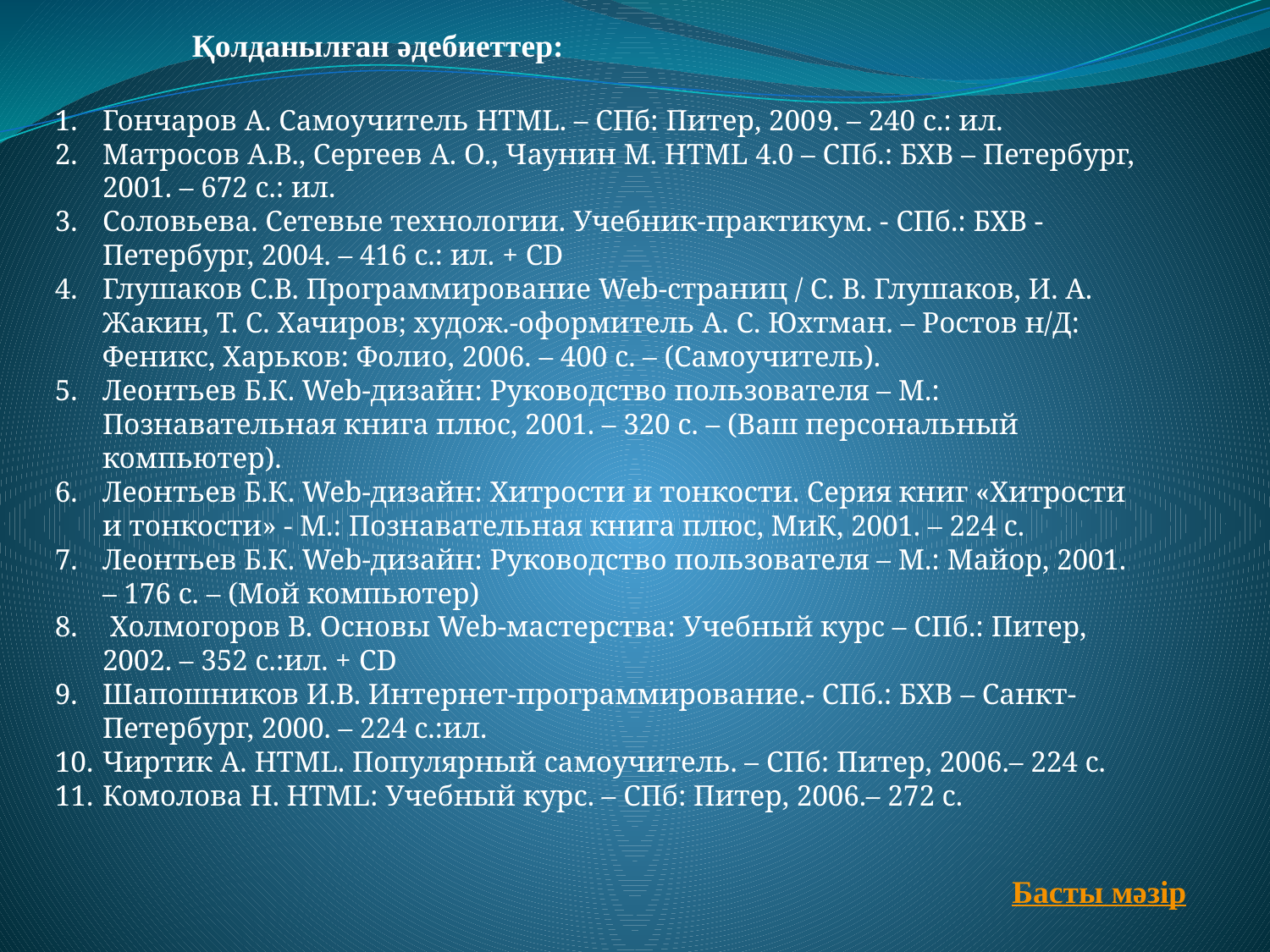

Қолданылған әдебиеттер:
Гончаров А. Самоучитель HTML. – СПб: Питер, 2009. – 240 с.: ил.
Матросов А.В., Сергеев А. О., Чаунин М. HTML 4.0 – СПб.: БХВ – Петербург, 2001. – 672 с.: ил.
Соловьева. Сетевые технологии. Учебник-практикум. - СПб.: БХВ - Петербург, 2004. – 416 с.: ил. + CD
Глушаков С.В. Программирование Web-страниц / С. В. Глушаков, И. А. Жакин, Т. С. Хачиров; худож.-оформитель А. С. Юхтман. – Ростов н/Д: Феникс, Харьков: Фолио, 2006. – 400 с. – (Самоучитель).
Леонтьев Б.К. Web-дизайн: Руководство пользователя – М.: Познавательная книга плюс, 2001. – 320 с. – (Ваш персональный компьютер).
Леонтьев Б.К. Web-дизайн: Хитрости и тонкости. Серия книг «Хитрости и тонкости» - М.: Познавательная книга плюс, МиК, 2001. – 224 с.
Леонтьев Б.К. Web-дизайн: Руководство пользователя – М.: Майор, 2001. – 176 с. – (Мой компьютер)
 Холмогоров В. Основы Web-мастерства: Учебный курс – СПб.: Питер, 2002. – 352 с.:ил. + CD
Шапошников И.В. Интернет-программирование.- СПб.: БХВ – Санкт-Петербург, 2000. – 224 с.:ил.
Чиртик А. HTML. Популярный самоучитель. – СПб: Питер, 2006.– 224 с.
Комолова Н. HTML: Учебный курс. – СПб: Питер, 2006.– 272 с.
	Басты мәзір